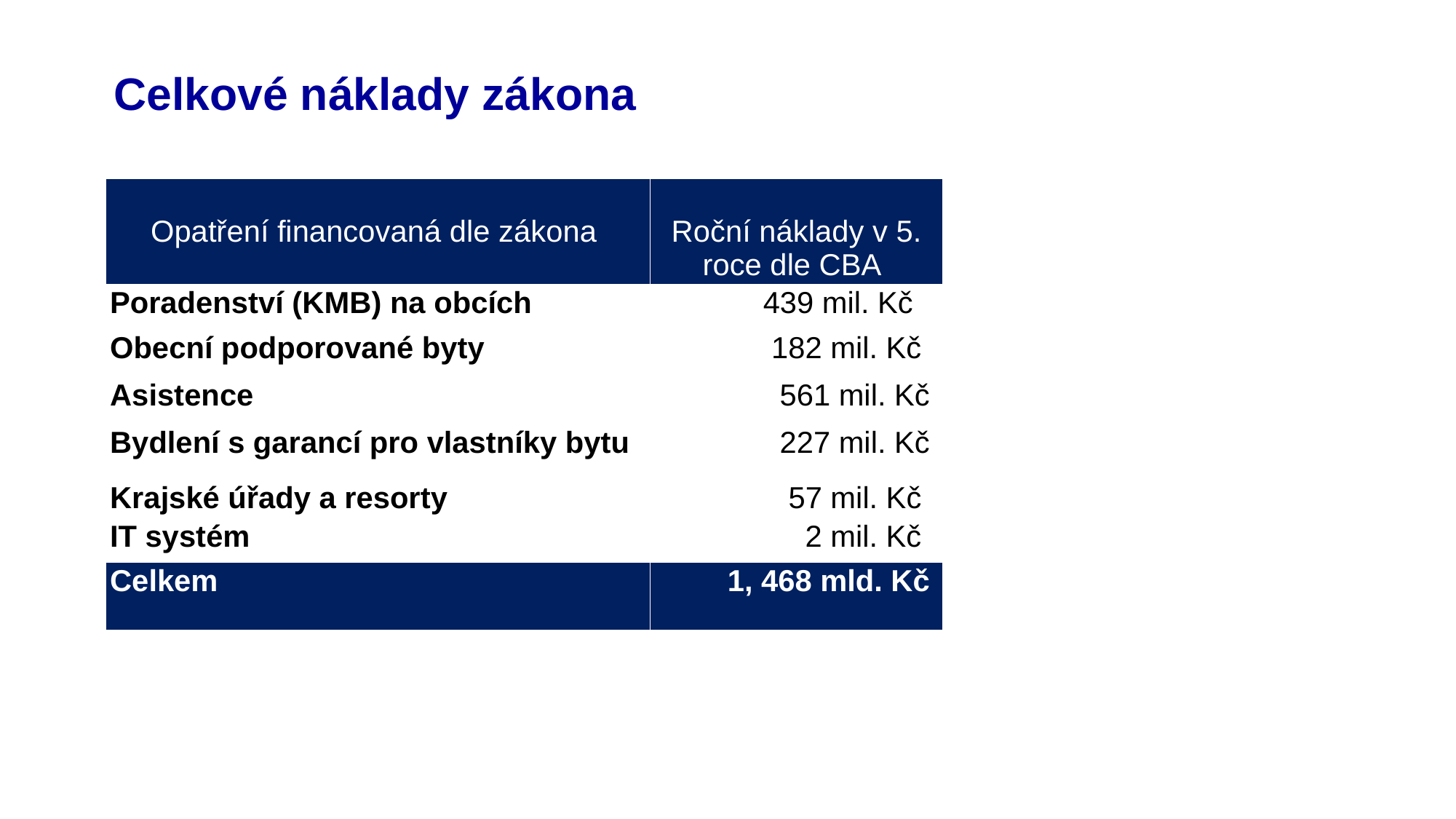

# Celkové náklady zákona
| Opatření financovaná dle zákona | Roční náklady v 5. roce dle CBA |
| --- | --- |
| Poradenství (KMB) na obcích | 439 mil. Kč |
| Obecní podporované byty | 182 mil. Kč |
| Asistence | 561 mil. Kč |
| Bydlení s garancí pro vlastníky bytu | 227 mil. Kč |
| Krajské úřady a resorty | 57 mil. Kč |
| IT systém | 2 mil. Kč |
| Celkem | 1, 468 mld. Kč |